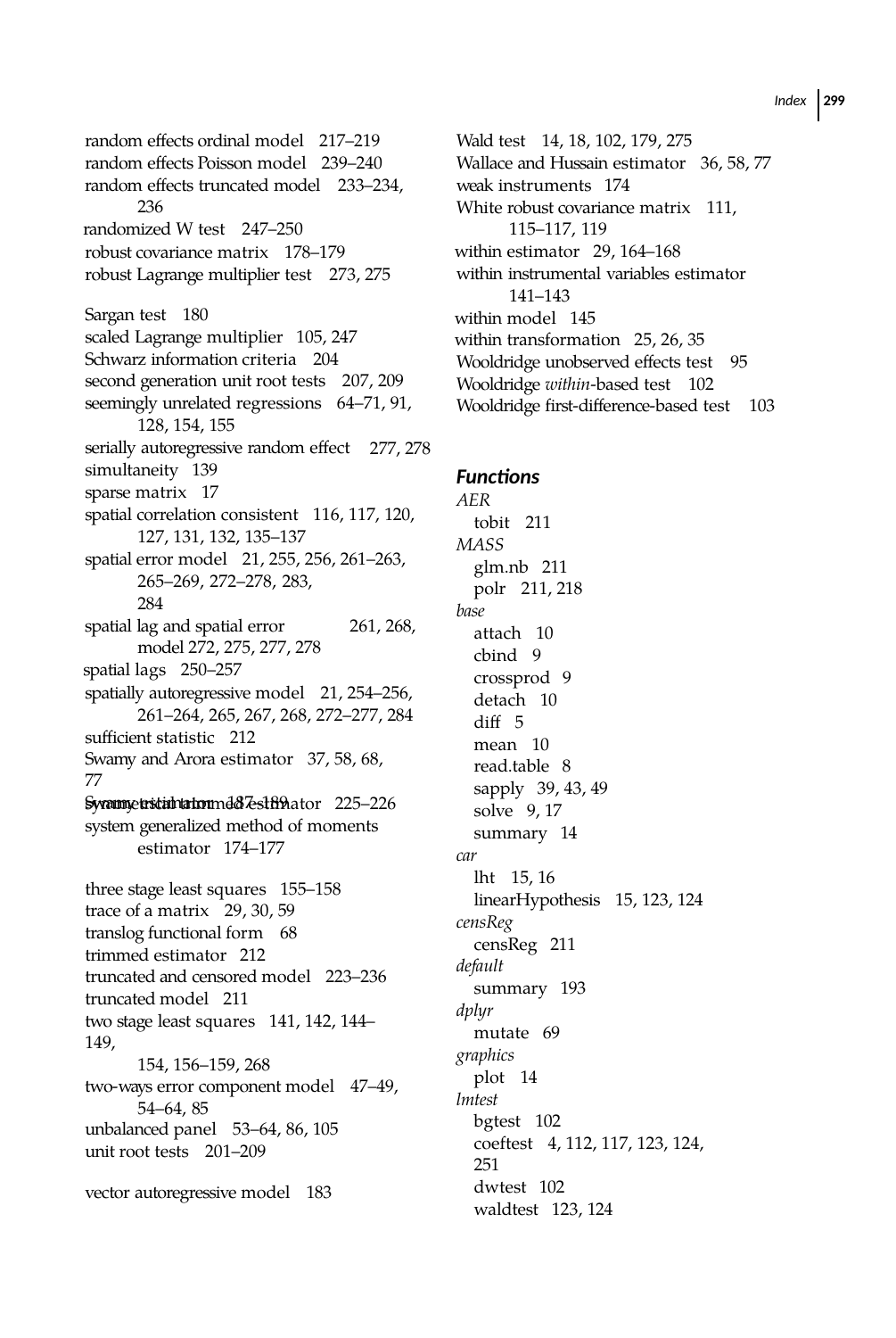

Index  299

Wald test  14, 18, 102, 179, 275
Wallace and Hussain estimator  36, 58, 77
weak instruments 174
White robust covariance matrix  111, 115–117, 119
within estimator 29, 164–168
within instrumental variables estimator 141–143
within model 145
within transformation 25, 26, 35 Wooldridge unobserved effects test  95 Wooldridge within-based test  102 Wooldridge ﬁrst-difference-based test  103
random effects ordinal model  217–219 random effects Poisson model  239–240
random effects truncated model 236
randomized W test  247–250
233–234,
robust covariance matrix  178–179
robust Lagrange multiplier test  273, 275
Sargan test  180
scaled Lagrange multiplier 105, 247 Schwarz information criteria  204
second generation unit root tests  207, 209 seemingly unrelated regressions  64–71, 91,
128, 154, 155
serially autoregressive random effect simultaneity 139
sparse matrix  17
277, 278
Functions
AER
tobit  211
MASS
glm.nb 211
polr  211, 218
base
attach  10
cbind  9
crossprod 9
detach  10
diff  5
mean  10
read.table 8
sapply 39, 43, 49
solve 9, 17
summary 14
car
lht  15, 16
linearHypothesis  15, 123, 124
censReg
censReg 211
default
summary 193
dplyr
mutate 69
graphics
plot  14
lmtest
bgtest  102
coeftest  4, 112, 117, 123, 124, 251
dwtest 102
waldtest 123, 124
spatial correlation consistent  116, 117, 120,
127, 131, 132, 135–137
spatial error model  21, 255, 256, 261–263,
265–269, 272–278, 283,
284
spatial lag and spatial error model 272, 275, 277, 278
spatial lags  250–257
261, 268,
spatially autoregressive model  21, 254–256,
261–264, 265, 267, 268, 272–277, 284
suﬃcient statistic  212
Swamy and Arora estimator  37, 58, 68, 77
Swamy estimator 187–189
symmetrical trimmed estimator 225–226 system generalized method of moments
estimator 174–177
three stage least squares 155–158 trace of a matrix  29, 30, 59
translog functional form  68 trimmed estimator 212
truncated and censored model  223–236 truncated model  211
two stage least squares 141, 142, 144–149,
154, 156–159, 268
two-ways error component model  47–49, 54–64, 85
unbalanced panel  53–64, 86, 105 unit root tests  201–209
vector autoregressive model  183